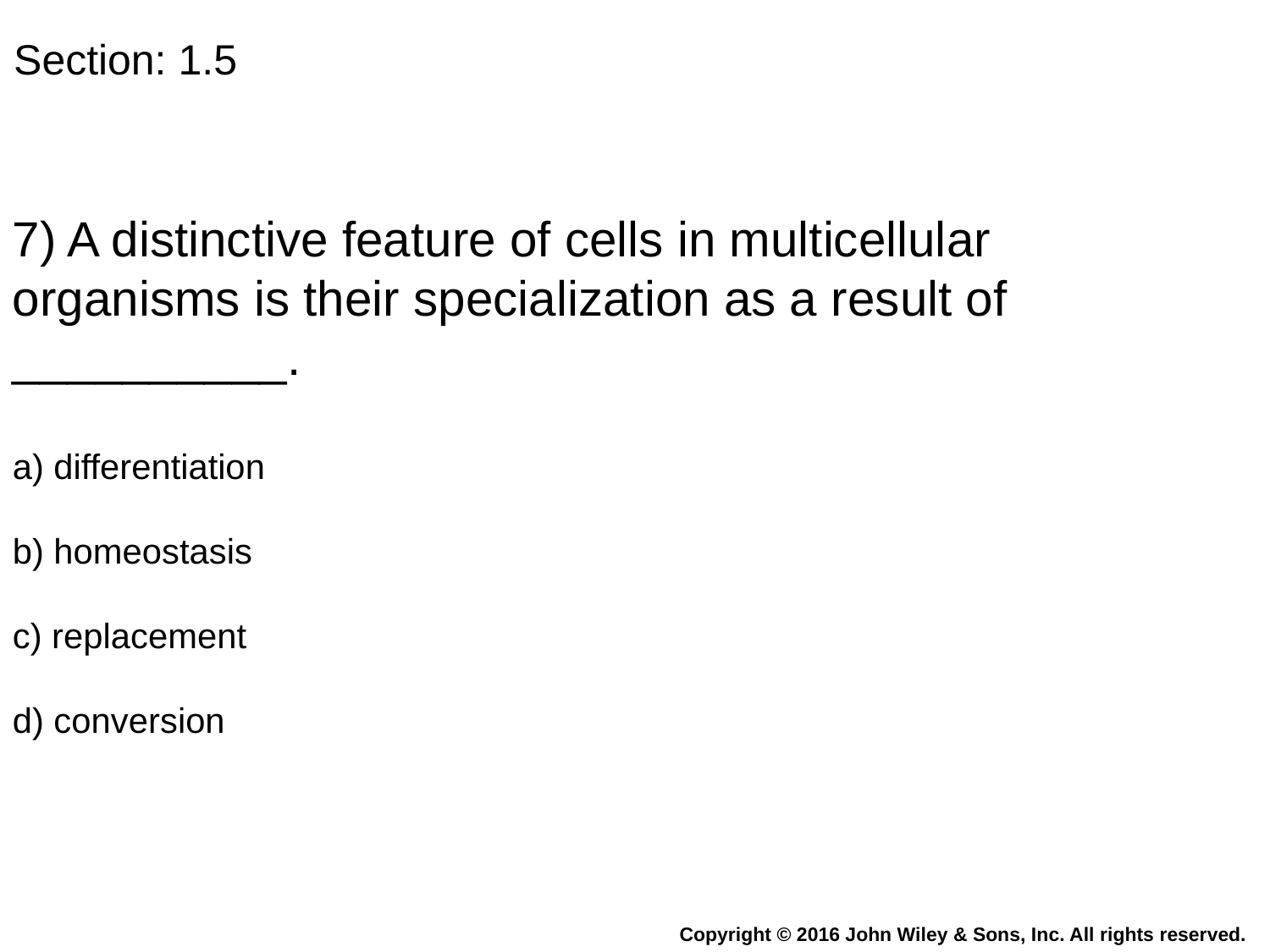

Section: 1.5

7) A distinctive feature of cells in multicellular organisms is their specialization as a result of __________.

a) differentiation

b) homeostasis

c) replacement

d) conversion
Copyright © 2016 John Wiley & Sons, Inc. All rights reserved.